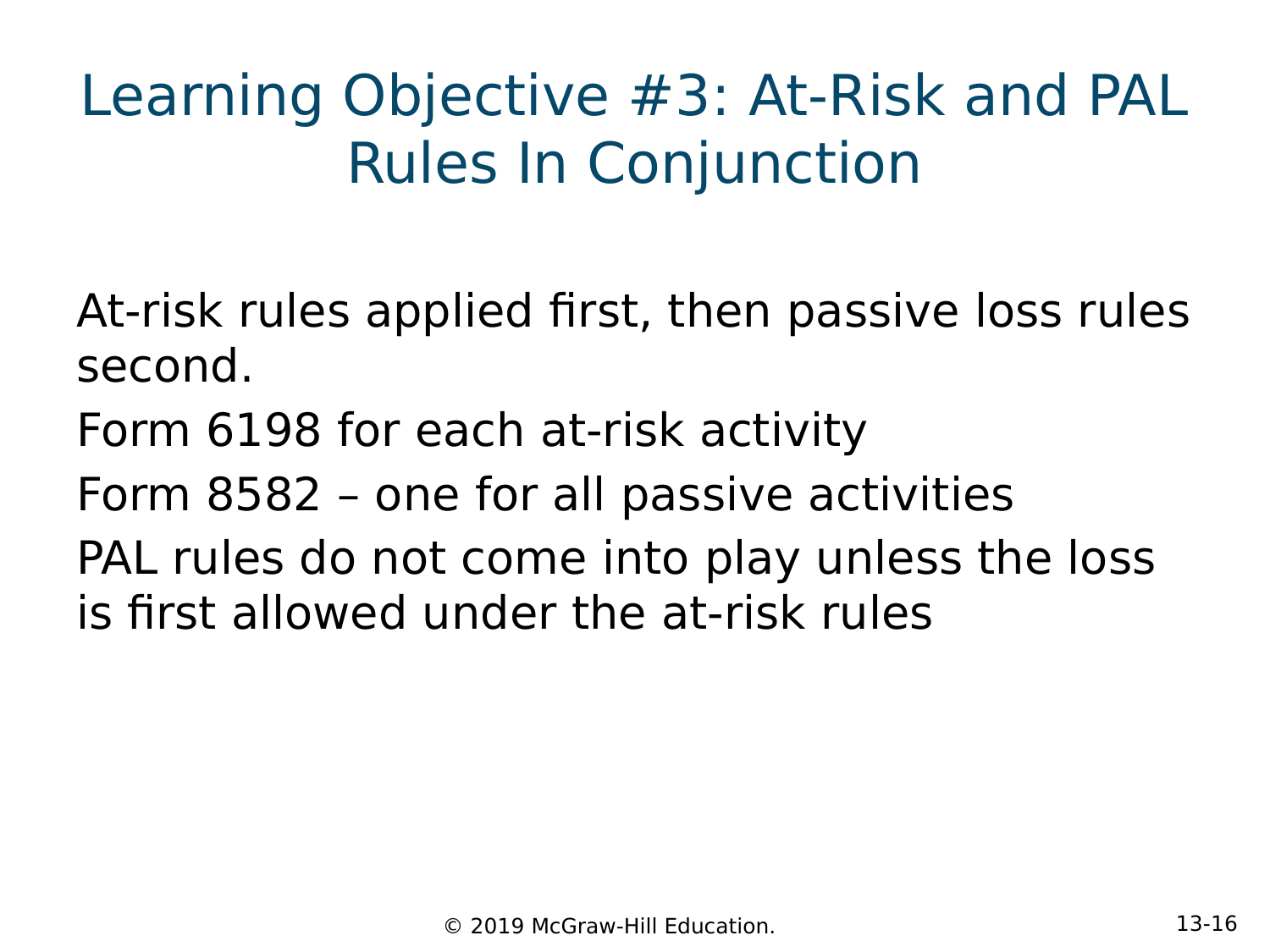

# Learning Objective #3: At-Risk and PAL Rules In Conjunction
At-risk rules applied first, then passive loss rules second.
Form 6198 for each at-risk activity
Form 8582 – one for all passive activities
PAL rules do not come into play unless the loss is first allowed under the at-risk rules